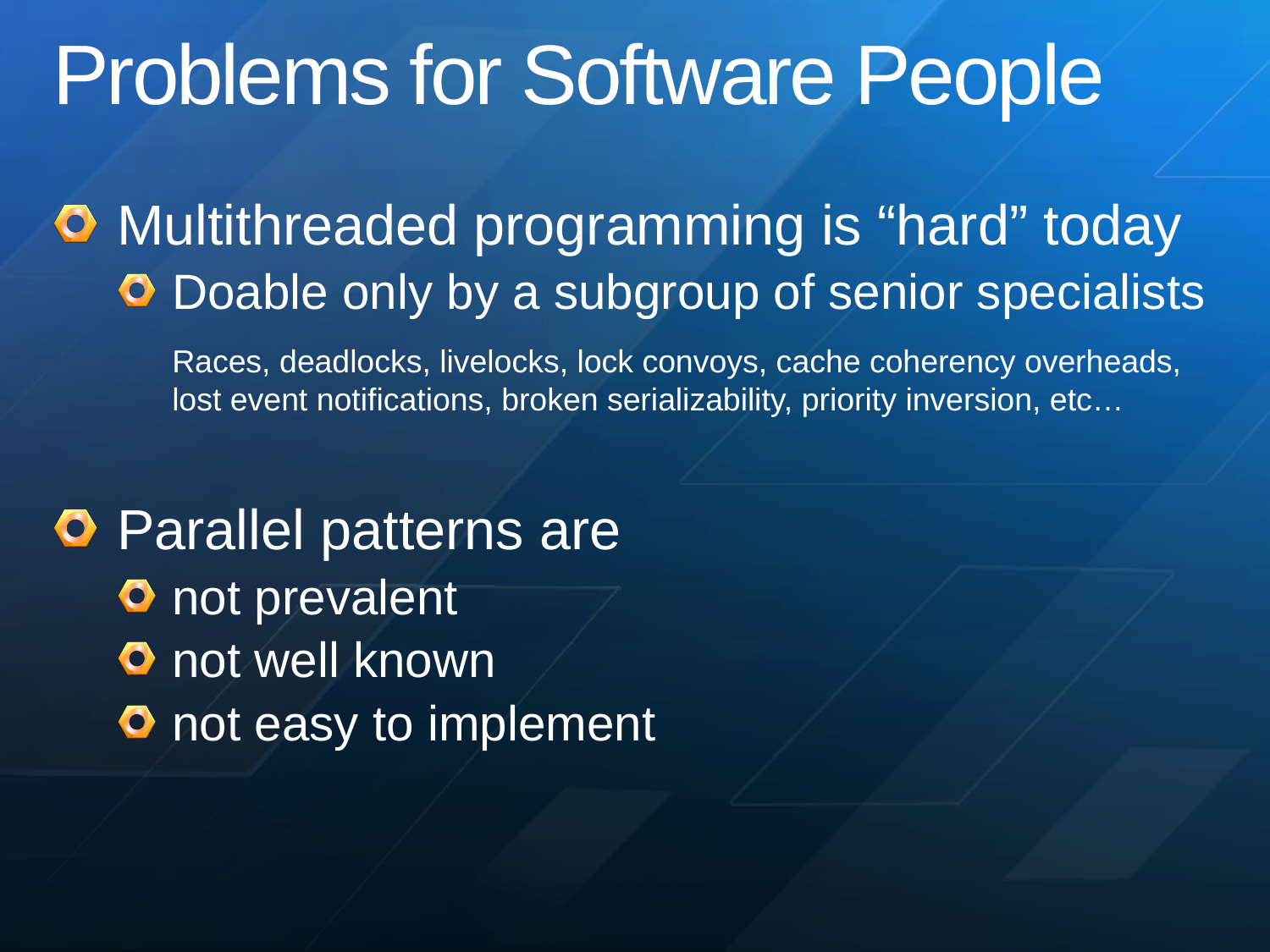

# Problems for Software People
Multithreaded programming is “hard” today
Doable only by a subgroup of senior specialists
	Races, deadlocks, livelocks, lock convoys, cache coherency overheads, lost event notifications, broken serializability, priority inversion, etc…

Parallel patterns are
not prevalent
not well known
not easy to implement